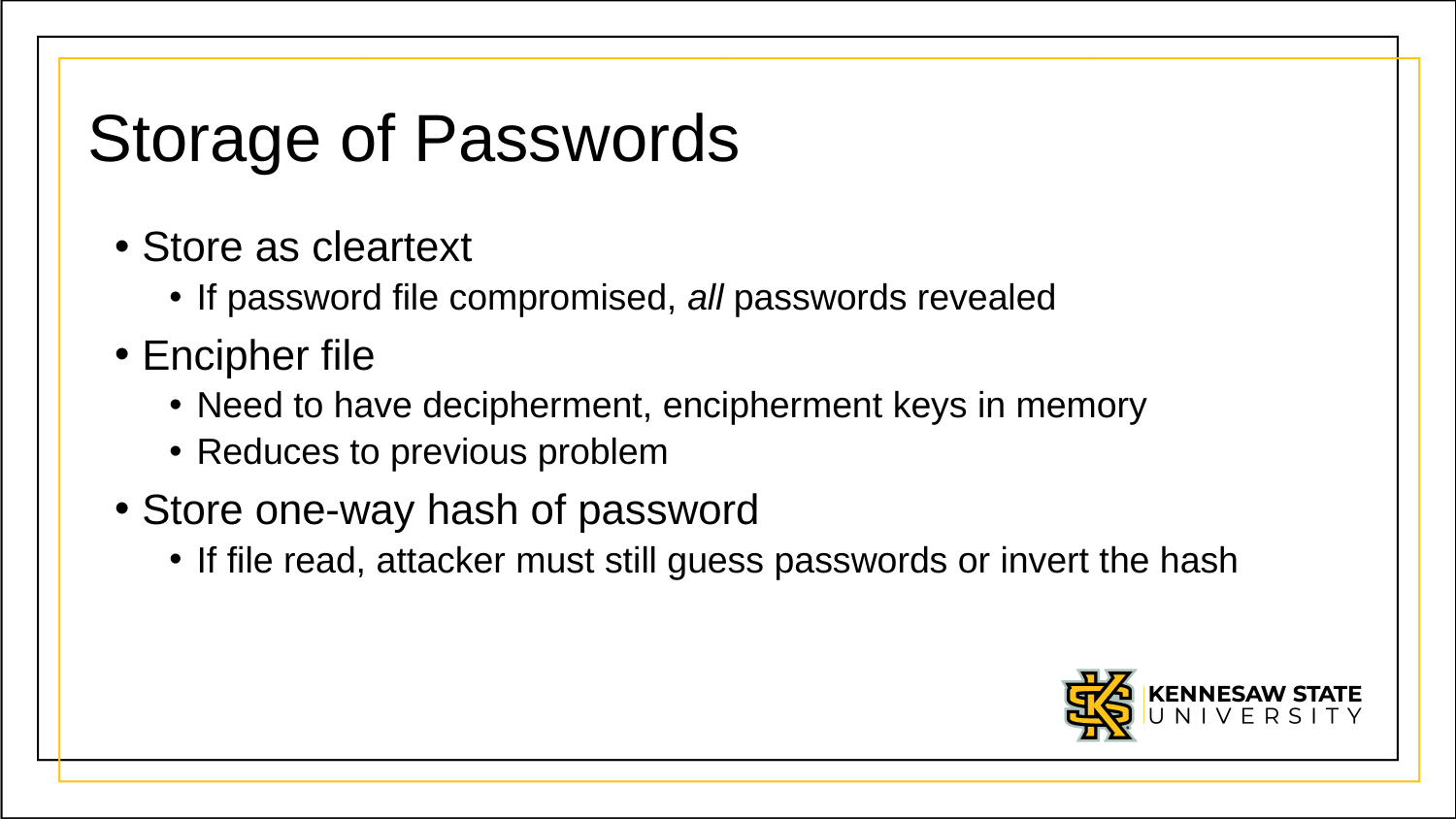

# Storage of Passwords
Store as cleartext
If password file compromised, all passwords revealed
Encipher file
Need to have decipherment, encipherment keys in memory
Reduces to previous problem
Store one-way hash of password
If file read, attacker must still guess passwords or invert the hash